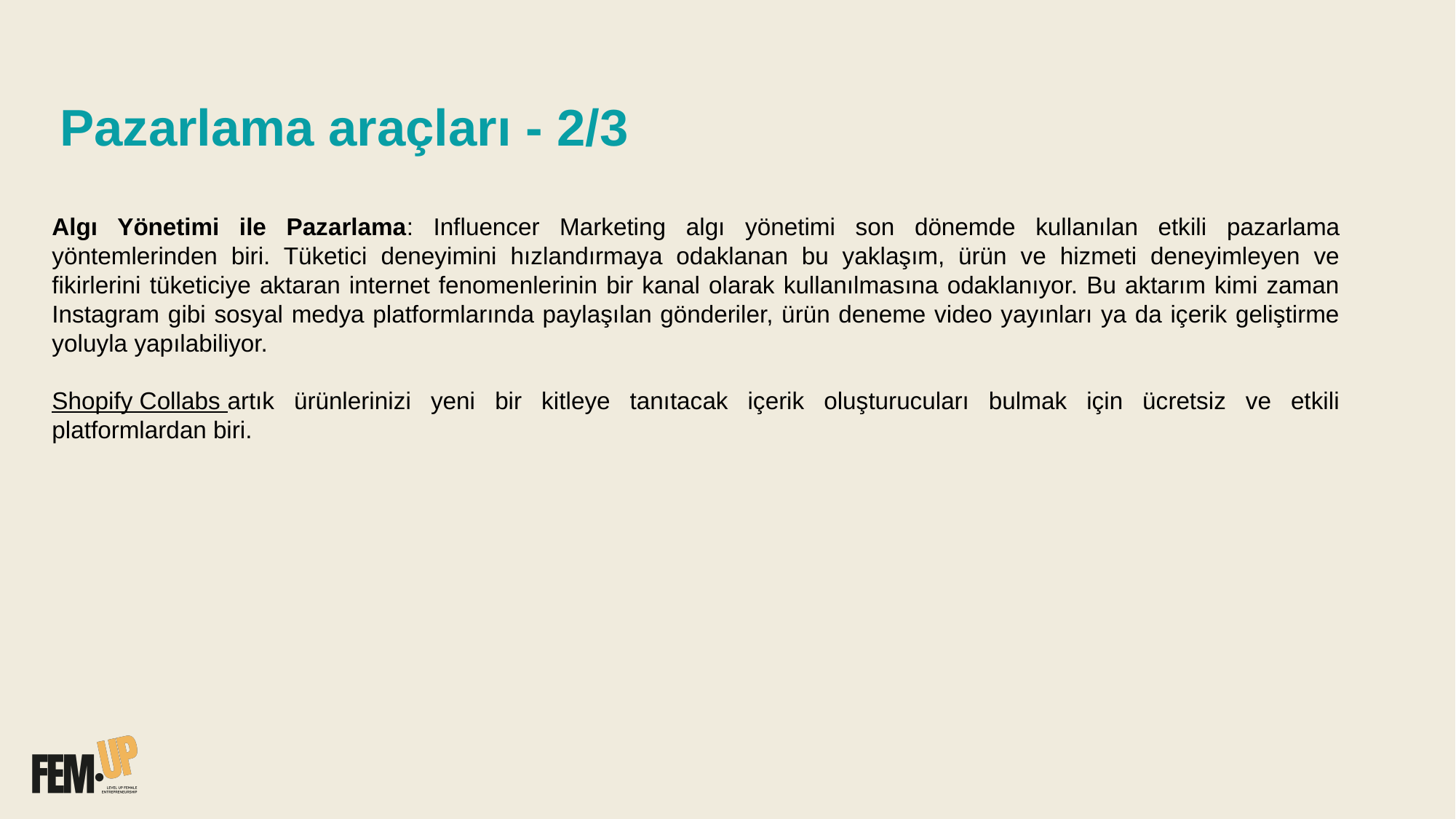

Pazarlama araçları - 2/3
Algı Yönetimi ile Pazarlama: Influencer Marketing algı yönetimi son dönemde kullanılan etkili pazarlama yöntemlerinden biri. Tüketici deneyimini hızlandırmaya odaklanan bu yaklaşım, ürün ve hizmeti deneyimleyen ve fikirlerini tüketiciye aktaran internet fenomenlerinin bir kanal olarak kullanılmasına odaklanıyor. Bu aktarım kimi zaman Instagram gibi sosyal medya platformlarında paylaşılan gönderiler, ürün deneme video yayınları ya da içerik geliştirme yoluyla yapılabiliyor.

Shopify Collabs artık ürünlerinizi yeni bir kitleye tanıtacak içerik oluşturucuları bulmak için ücretsiz ve etkili platformlardan biri.